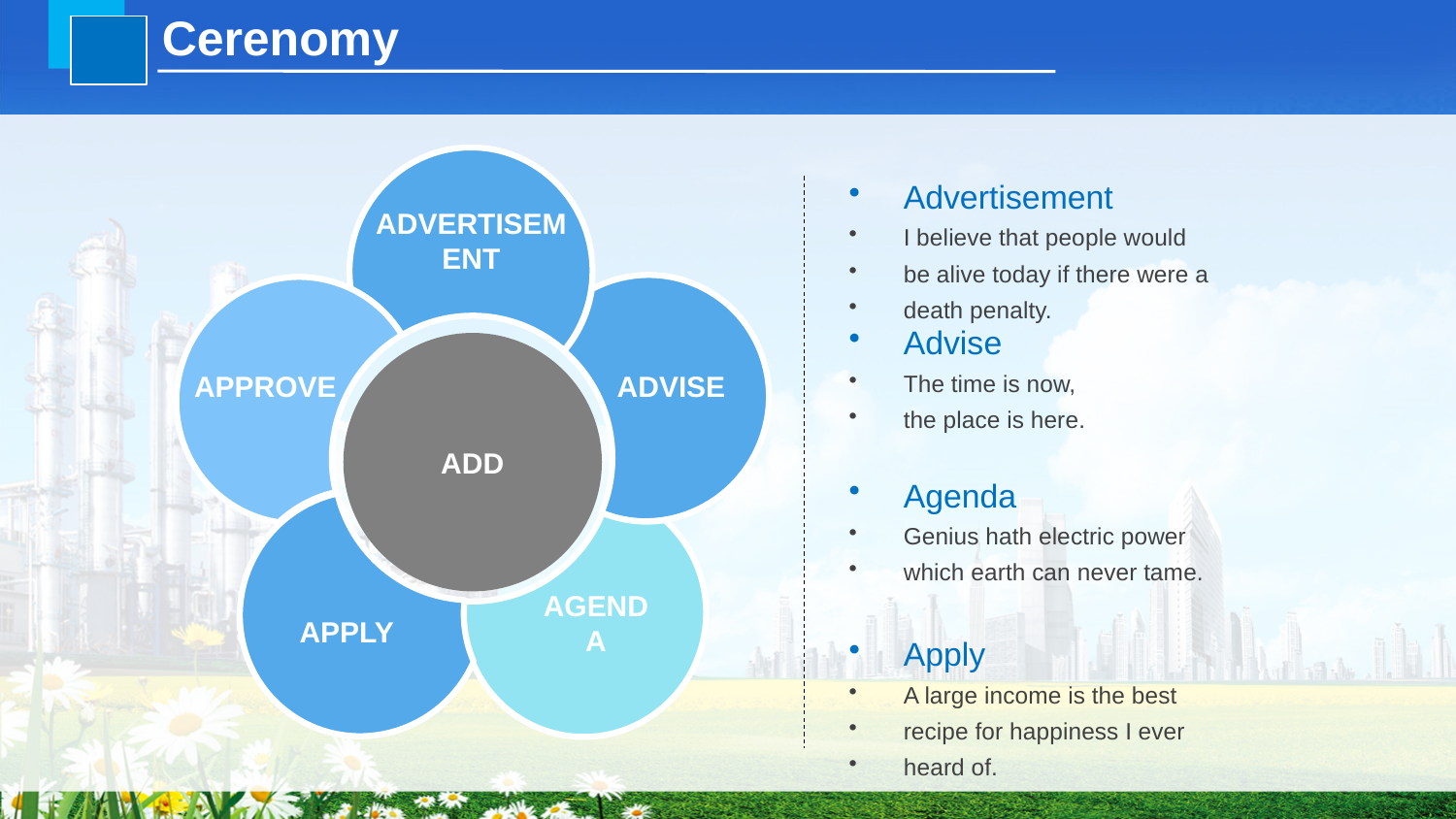

Cerenomy

Advertisement
I believe that people would
be alive today if there were a
death penalty.
Advertısement
Advise
The time is now,
the place is here.
ADD
Approve
Advıse
Agenda
Genius hath electric power
which earth can never tame.
Agenda
Apply
Apply
A large income is the best
recipe for happiness I ever
heard of.